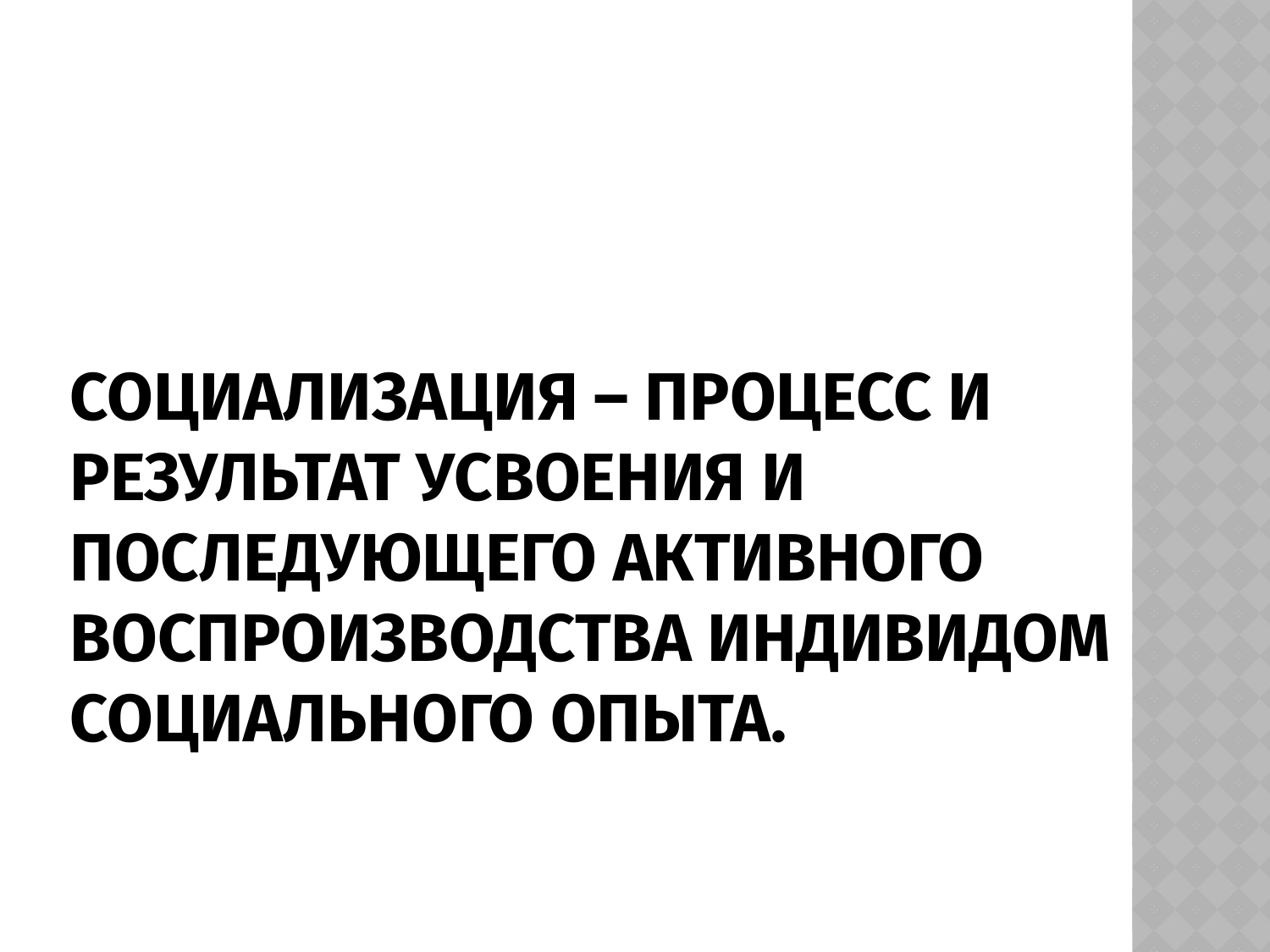

# Социализация – процесс и результат усвоения и последующего активного воспроизводства индивидом социального опыта.